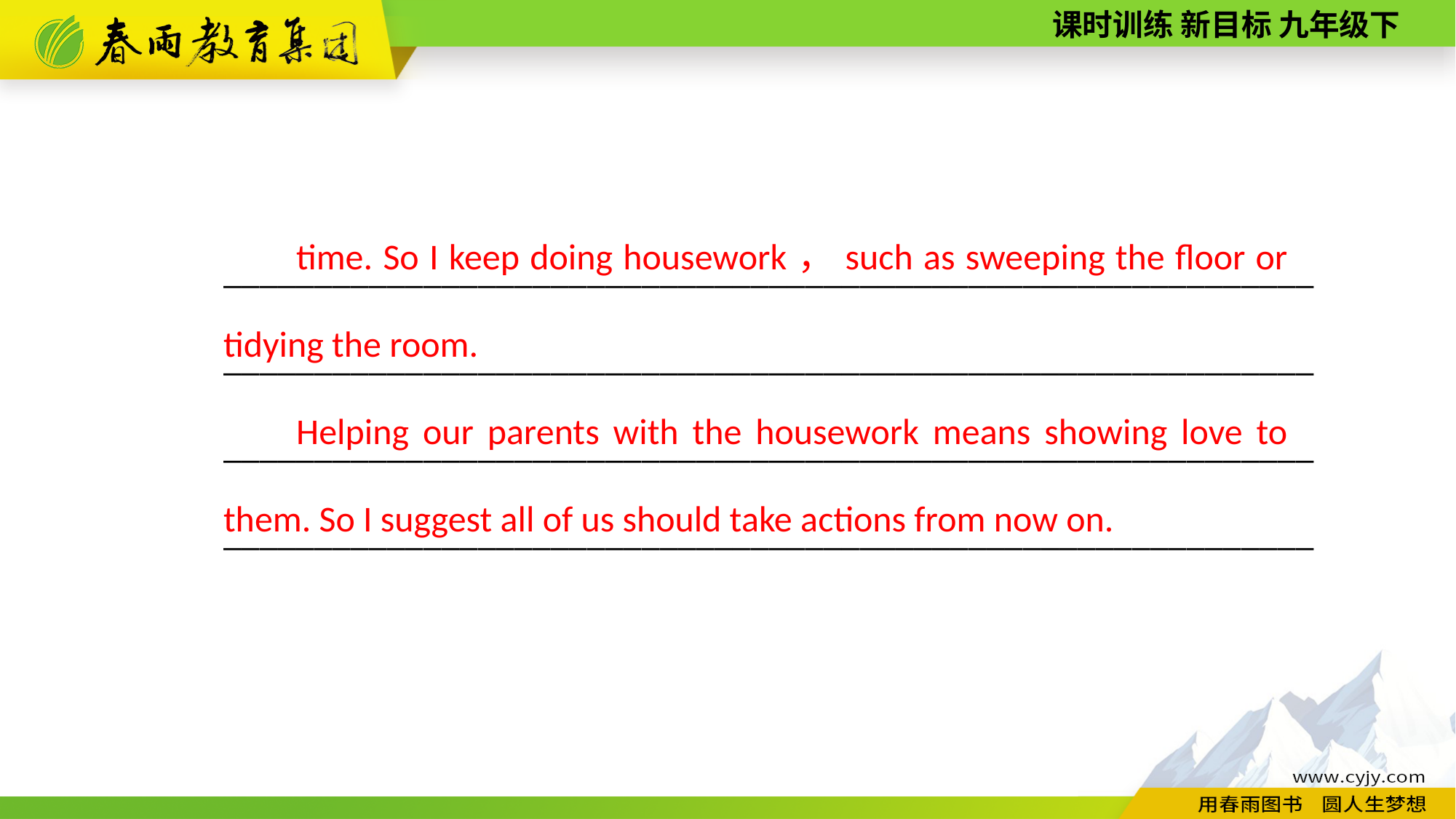

time. So I keep doing housework，such as sweeping the floor or tidying the room.
Helping our parents with the housework means showing love to them. So I suggest all of us should take actions from now on.
____________________________________________________________
____________________________________________________________
____________________________________________________________
____________________________________________________________